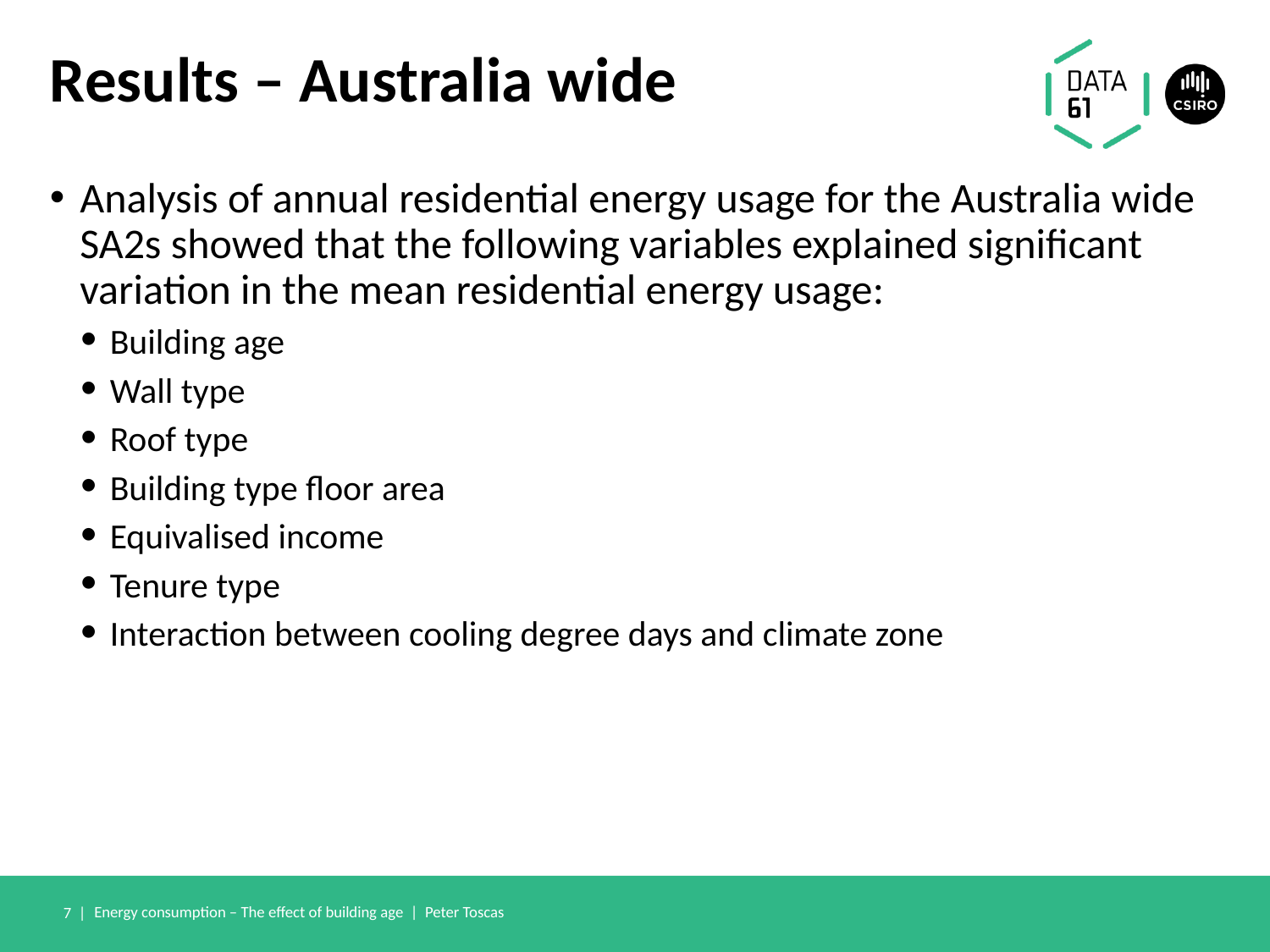

# Results – Australia wide
Analysis of annual residential energy usage for the Australia wide SA2s showed that the following variables explained significant variation in the mean residential energy usage:
Building age
Wall type
Roof type
Building type floor area
Equivalised income
Tenure type
Interaction between cooling degree days and climate zone
7  |
Energy consumption – The effect of building age  |  Peter Toscas